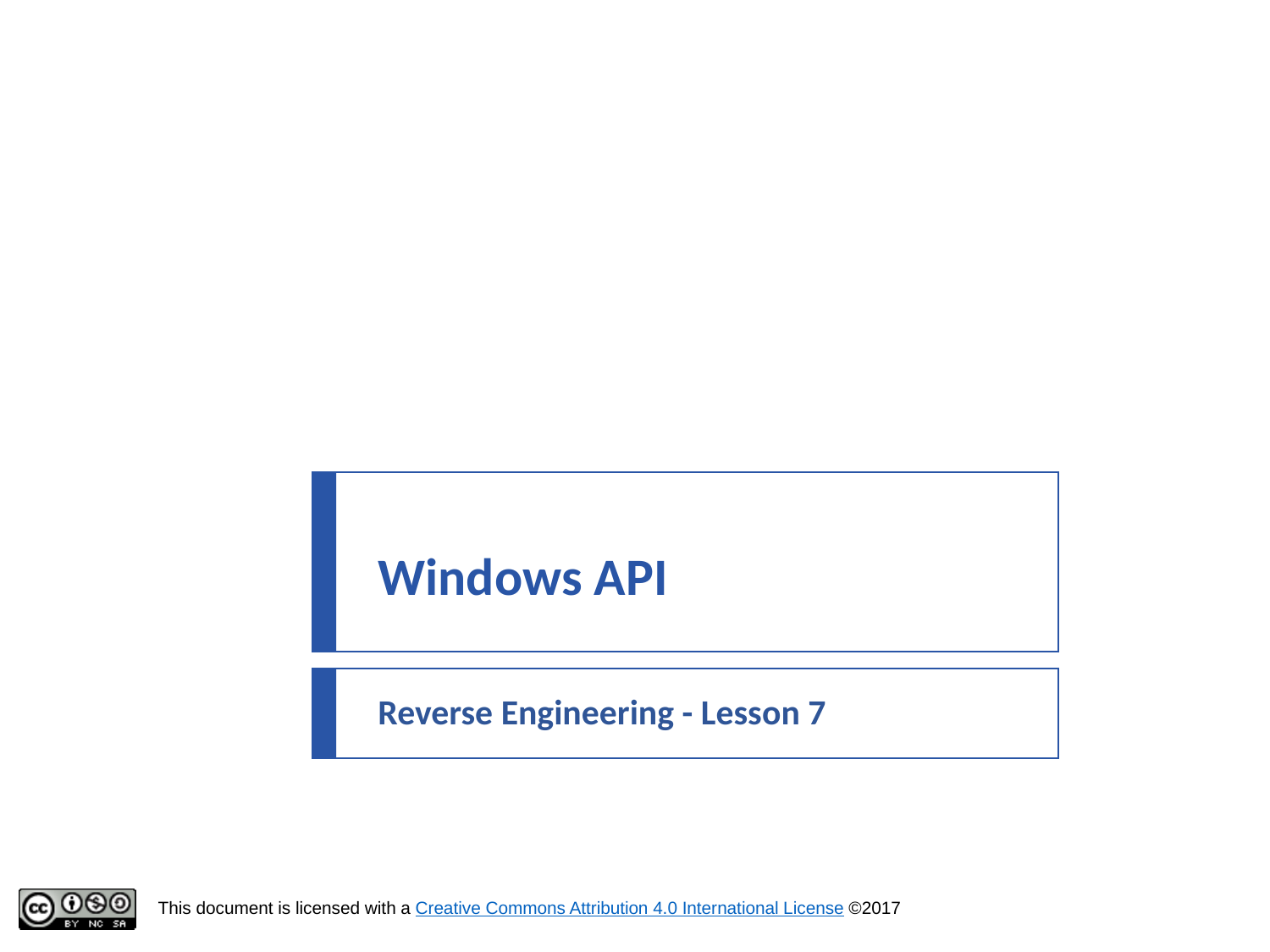

# Windows API
Reverse Engineering - Lesson 7